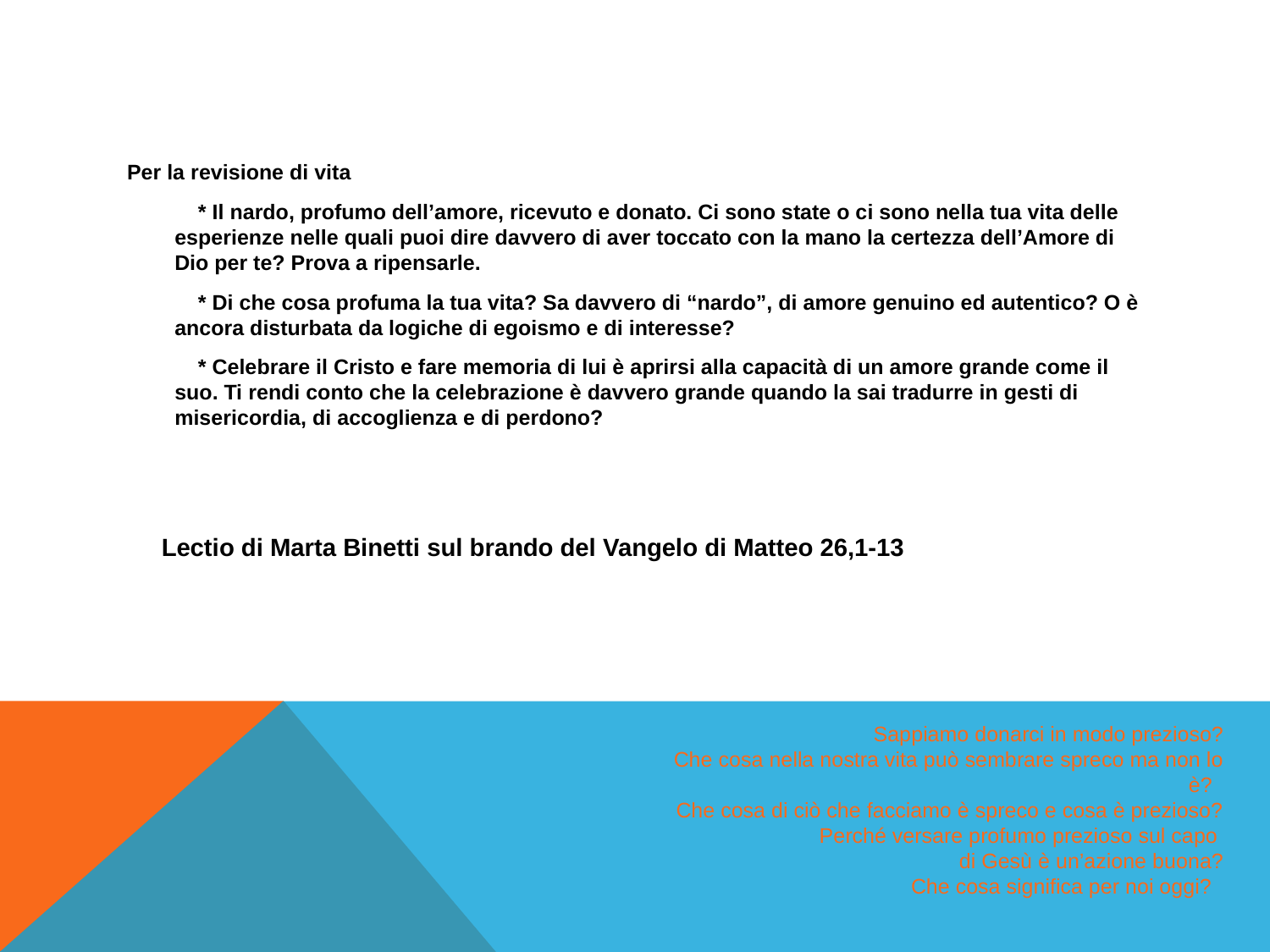

#
Per la revisione di vita
            * Il nardo, profumo dell’amore, ricevuto e donato. Ci sono state o ci sono nella tua vita delle esperienze nelle quali puoi dire davvero di aver toccato con la mano la certezza dell’Amore di Dio per te? Prova a ripensarle.
            * Di che cosa profuma la tua vita? Sa davvero di “nardo”, di amore genuino ed autentico? O è ancora disturbata da logiche di egoismo e di interesse?
            * Celebrare il Cristo e fare memoria di lui è aprirsi alla capacità di un amore grande come il suo. Ti rendi conto che la celebrazione è davvero grande quando la sai tradurre in gesti di misericordia, di accoglienza e di perdono?

Lectio di Marta Binetti sul brando del Vangelo di Matteo 26,1-13

Sappiamo donarci in modo prezioso?
Che cosa nella nostra vita può sembrare spreco ma non lo è?
Che cosa di ciò che facciamo è spreco e cosa è prezioso?
Perché versare profumo prezioso sul capo
di Gesù è un’azione buona?
Che cosa significa per noi oggi?